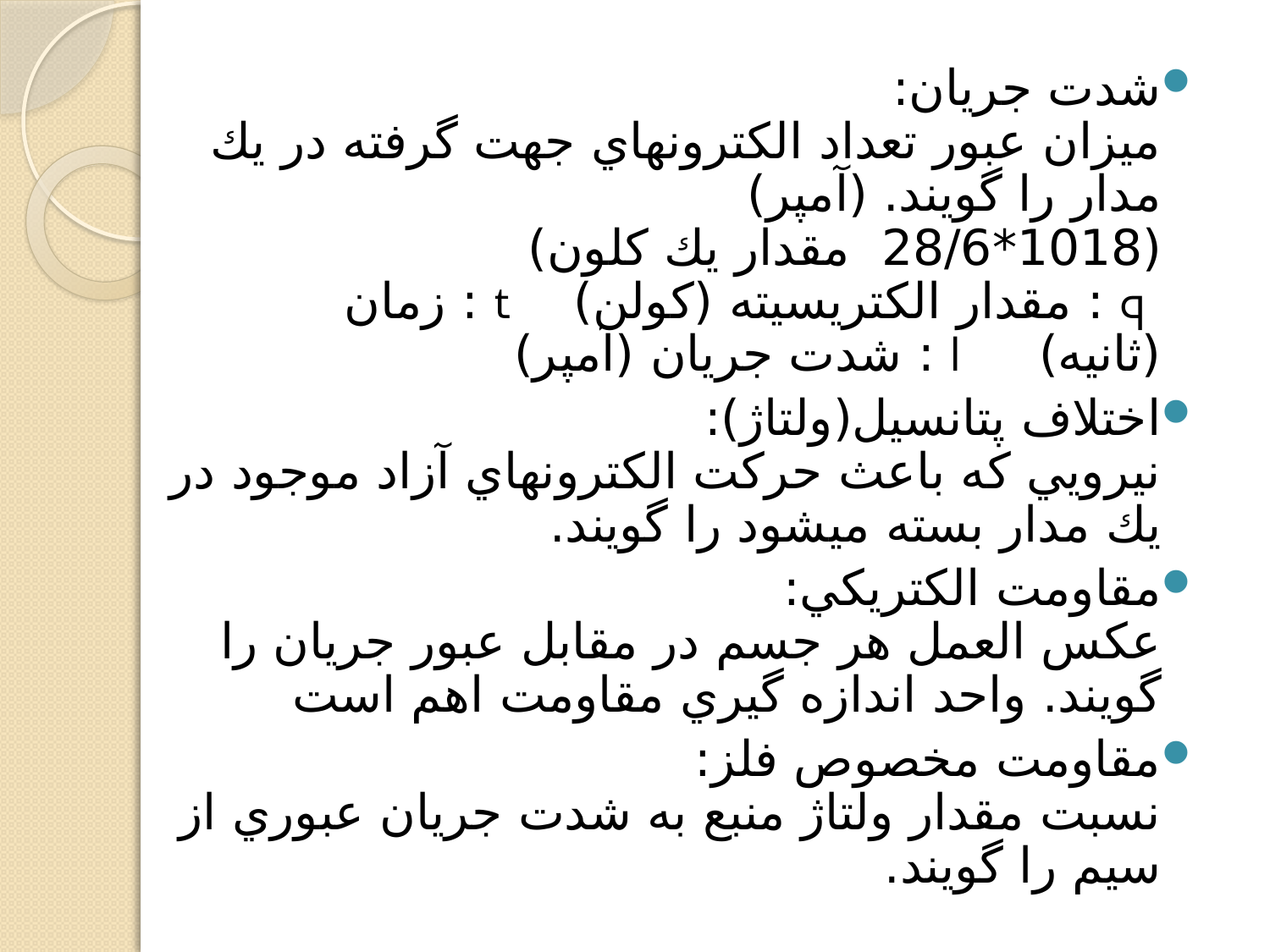

شدت جريان:
ميزان عبور تعداد الكترونهاي جهت گرفته در يك مدار را گويند. (آمپر)
(1018*28/6  مقدار يك كلون)
 q : مقدار الکتريسيته (کولن)    t : زمان (ثانيه)     I : شدت جريان (آمپر)
اختلاف پتانسيل(ولتاژ):
نيرويي كه باعث حركت الكترونهاي آزاد موجود در يك مدار بسته ميشود را گويند.
مقاومت الكتريكي:
عكس العمل هر جسم در مقابل عبور جريان را گويند. واحد اندازه گيري مقاومت اهم است
مقاومت مخصوص فلز:
نسبت مقدار ولتاژ منبع به شدت جريان عبوري از سيم را گويند.